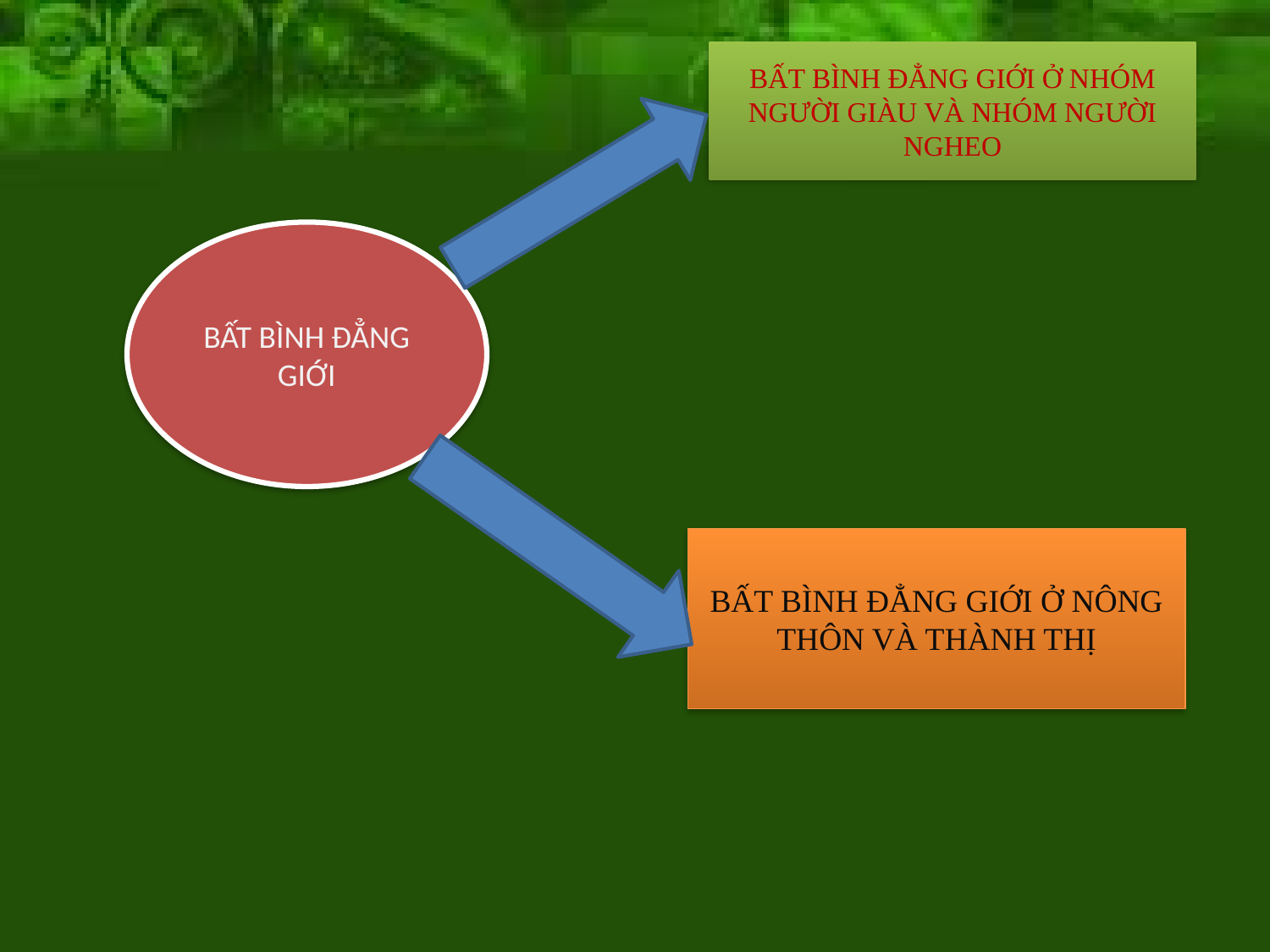

BẤT BÌNH ĐẲNG GIỚI Ở NHÓM NGƯỜI GIÀU VÀ NHÓM NGƯỜI NGHEO

BẤT BÌNH ĐẲNG GIỚI

BẤT BÌNH ĐẲNG GIỚI Ở NÔNG THÔN VÀ THÀNH THỊ